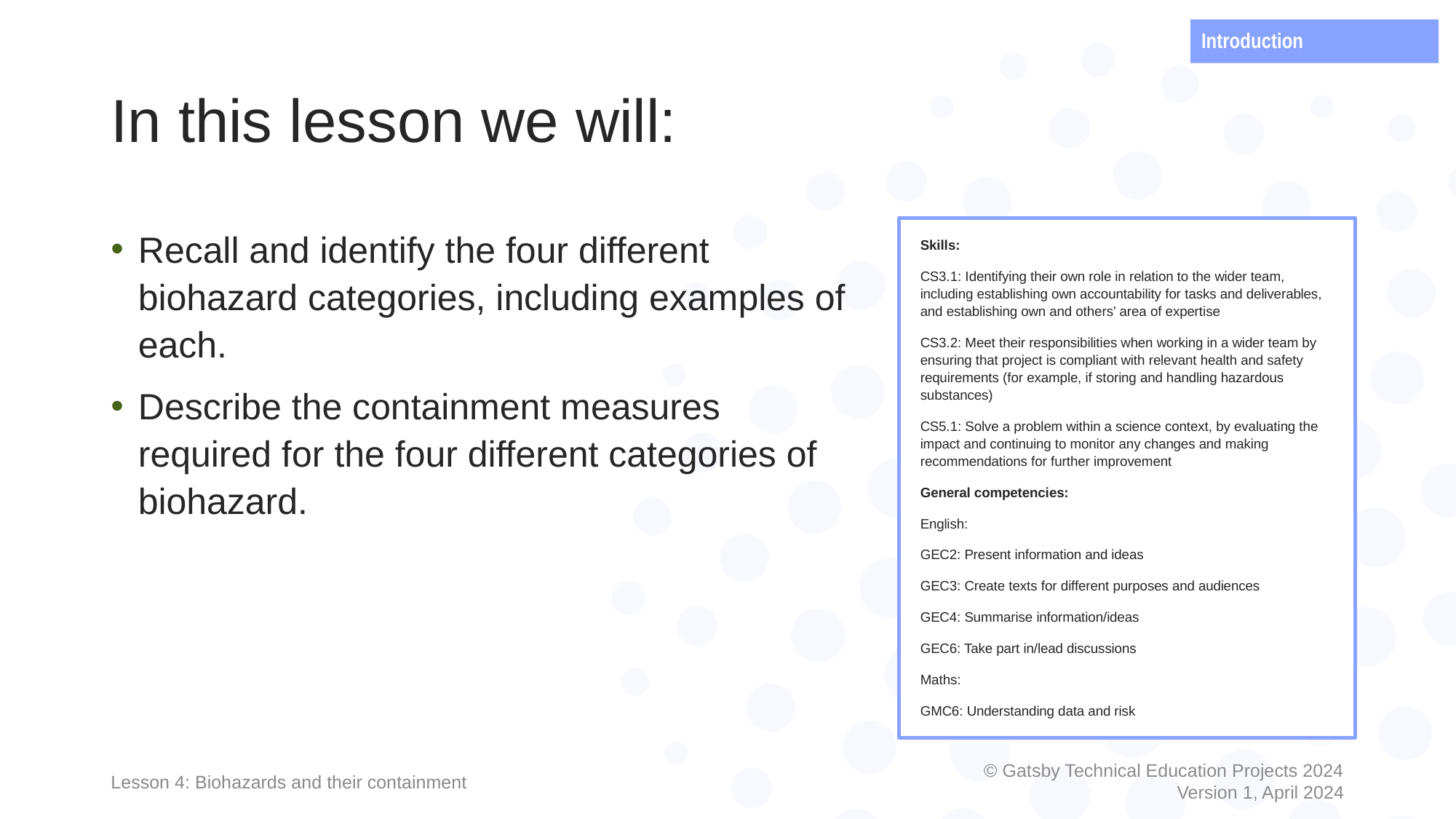

Introduction
# In this lesson we will:
Recall and identify the four different biohazard categories, including examples of each.
Describe the containment measures required for the four different categories of biohazard.
Skills:
CS3.1: Identifying their own role in relation to the wider team, including establishing own accountability for tasks and deliverables, and establishing own and others’ area of expertise
CS3.2: Meet their responsibilities when working in a wider team by ensuring that project is compliant with relevant health and safety requirements (for example, if storing and handling hazardous substances)
CS5.1: Solve a problem within a science context, by evaluating the impact and continuing to monitor any changes and making recommendations for further improvement
General competencies:
English:
GEC2: Present information and ideas
GEC3: Create texts for different purposes and audiences
GEC4: Summarise information/ideas
GEC6: Take part in/lead discussions
Maths:
GMC6: Understanding data and risk
Lesson 4: Biohazards and their containment